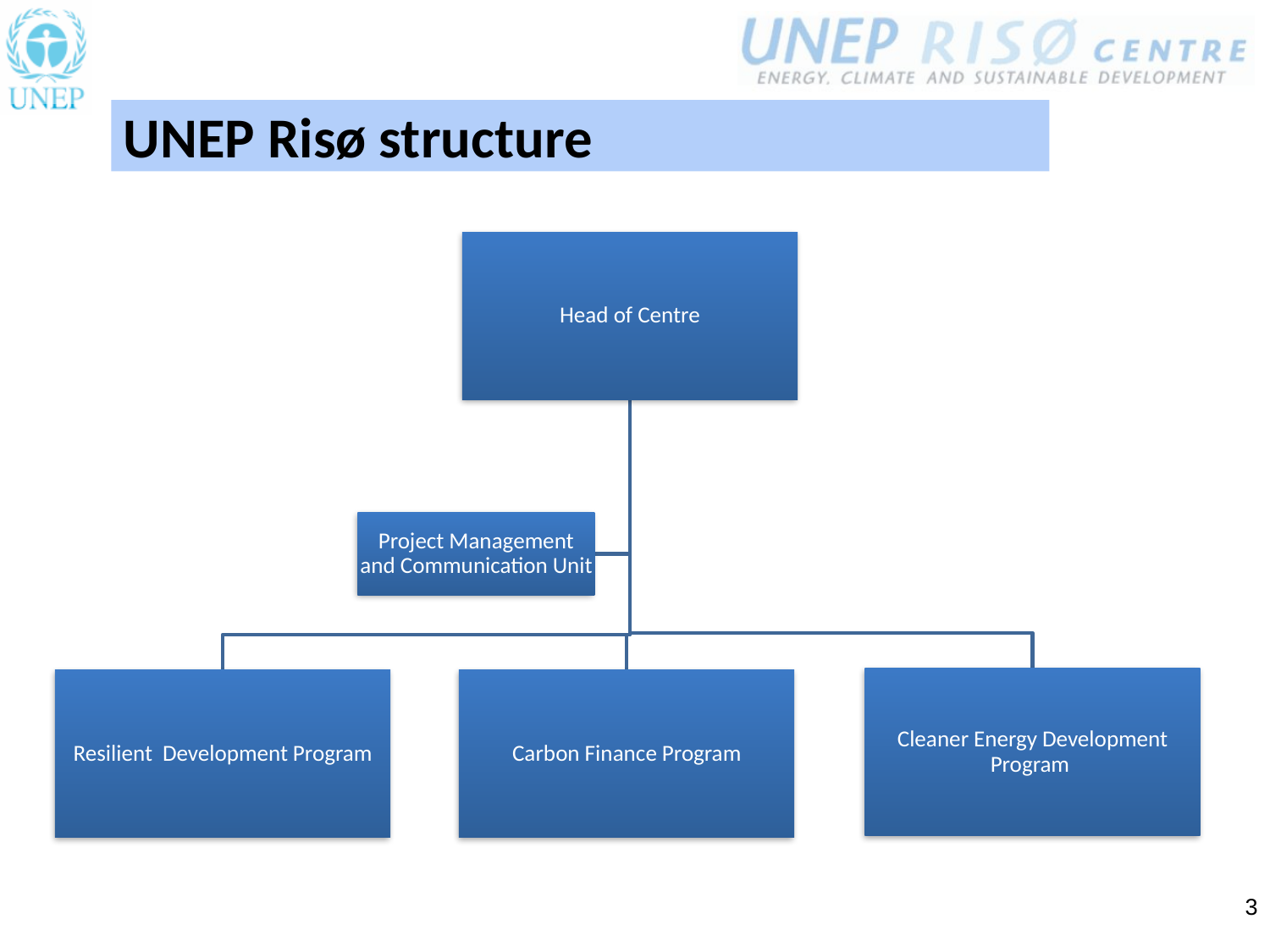

# UNEP Risø structure
Head of Centre
Resilient  Development Program
Carbon Finance Program
Cleaner Energy Development Program
Project Management and Communication Unit